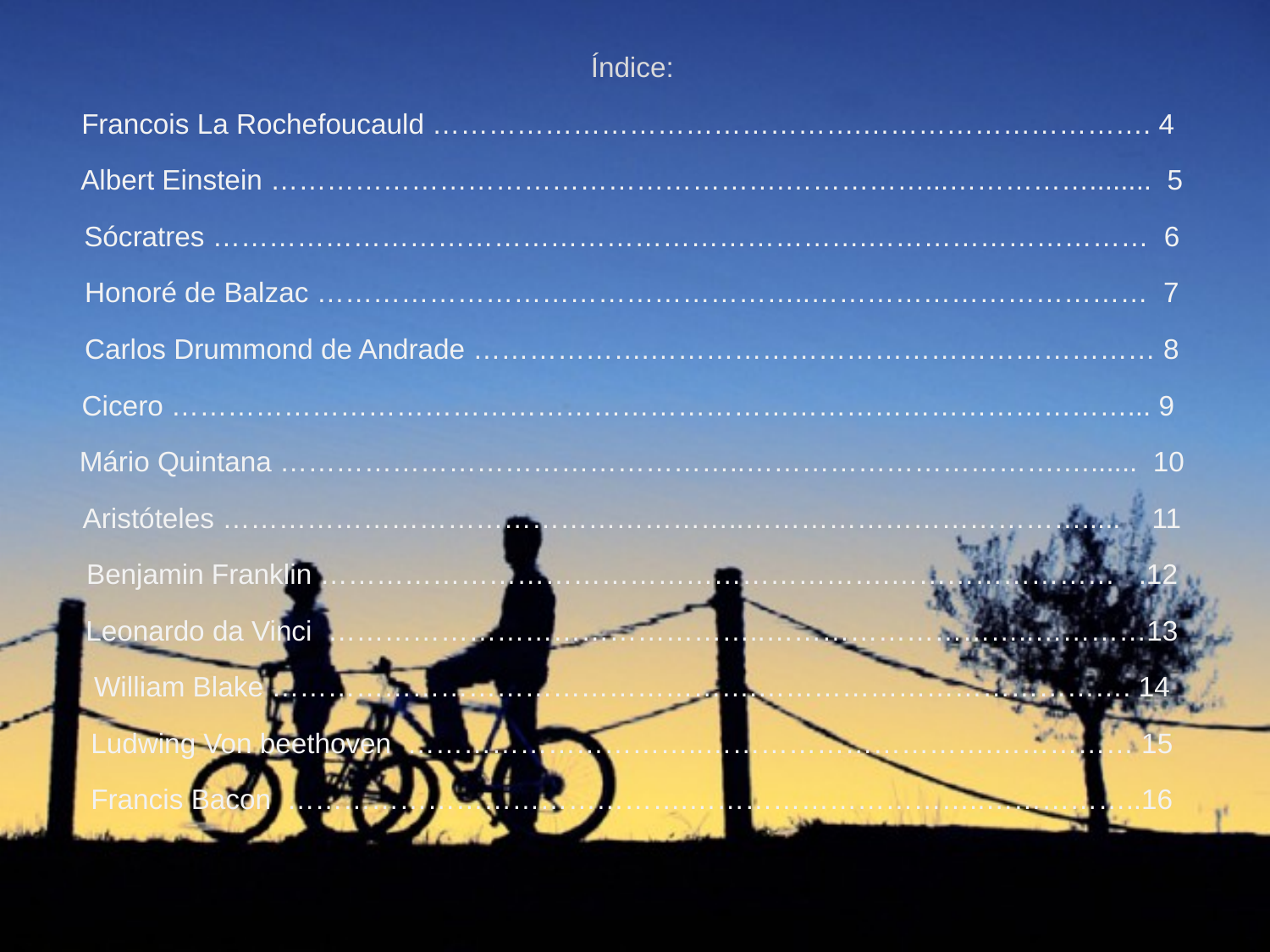

Índice:
Francois La Rochefoucauld ……………………………………….…………………………. 4
Albert Einstein ……………………………………………….……………...……………........  5
Sócratres …………………………………………………………….…………………………  6
Honoré de Balzac ……………………………………………..………………………………  7
Carlos Drummond de Andrade ……………….……………………………………………… 8
Cicero …………………………………………………………………………………………... 9
Mário Quintana …………………………………………..…………………………….…......  10
Aristóteles ………………………………………………..……………………………….....    11
Benjamin Franklin …………………………………………………….……………………   .12
Leonardo da Vinci  ………………………………………..………………………..…………13
William Blake …………………………………………….…………………………………. 14
Ludwing Von beethoven  …………………………..………………………….…………… 15
Francis Bacon  …………………………………….…………………………..……………..16